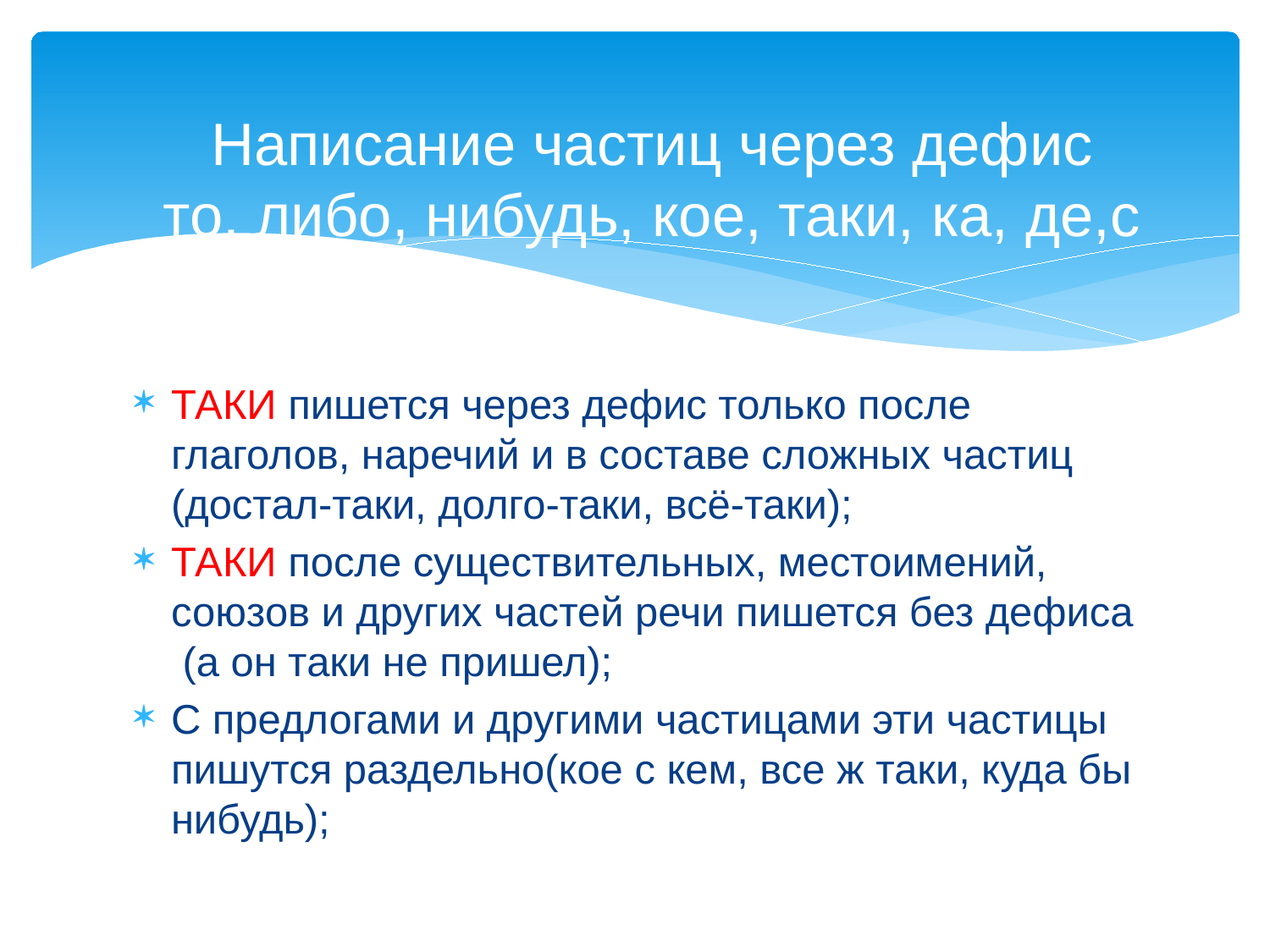

# Написание частиц через дефис то, либо, нибудь, кое, таки, ка, де,с
ТАКИ пишется через дефис только после глаголов, наречий и в составе сложных частиц (достал-таки, долго-таки, всё-таки);
ТАКИ после существительных, местоимений, союзов и других частей речи пишется без дефиса  (а он таки не пришел);
С предлогами и другими частицами эти частицы пишутся раздельно(кое с кем, все ж таки, куда бы нибудь);